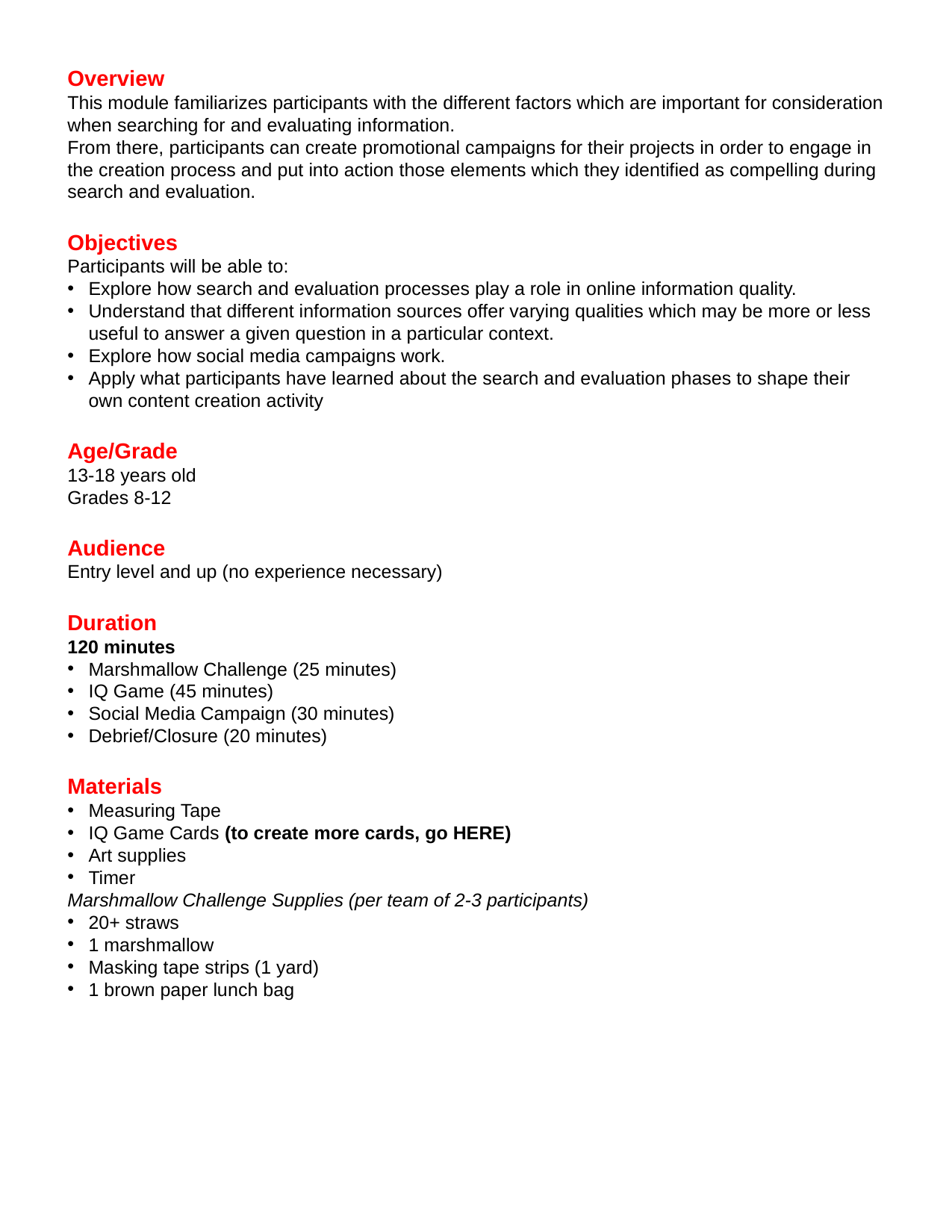

Overview
This module familiarizes participants with the different factors which are important for consideration when searching for and evaluating information.
From there, participants can create promotional campaigns for their projects in order to engage in the creation process and put into action those elements which they identified as compelling during search and evaluation.

Objectives
Participants will be able to:
Explore how search and evaluation processes play a role in online information quality.
Understand that different information sources offer varying qualities which may be more or less useful to answer a given question in a particular context.
Explore how social media campaigns work.
Apply what participants have learned about the search and evaluation phases to shape their own content creation activity

Age/Grade
13-18 years old
Grades 8-12

Audience
Entry level and up (no experience necessary)

Duration
120 minutes
Marshmallow Challenge (25 minutes)
IQ Game (45 minutes)
Social Media Campaign (30 minutes)
Debrief/Closure (20 minutes)

Materials
Measuring Tape
IQ Game Cards (to create more cards, go HERE)
Art supplies
Timer
Marshmallow Challenge Supplies (per team of 2-3 participants)
20+ straws
1 marshmallow
Masking tape strips (1 yard)
1 brown paper lunch bag